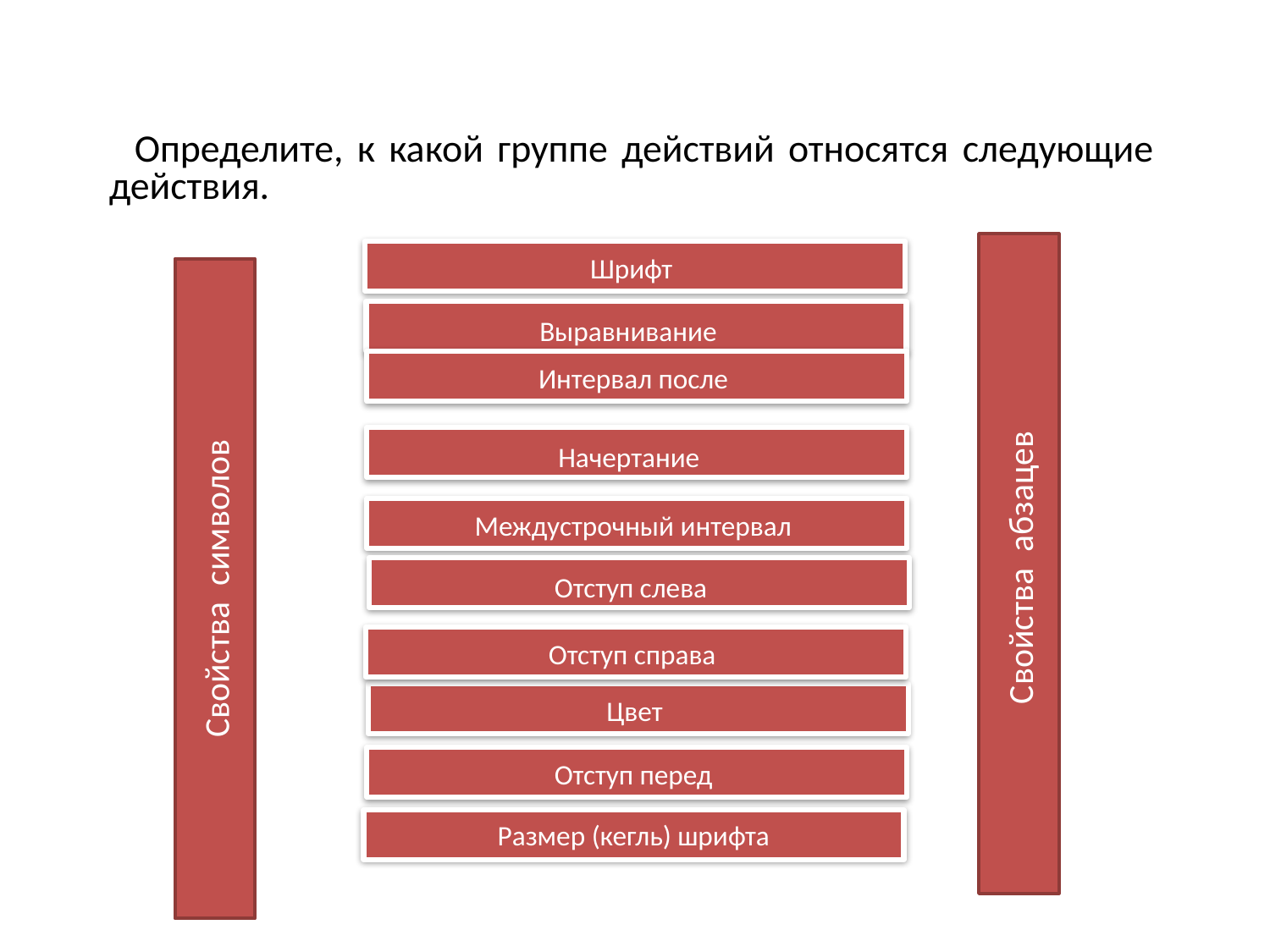

Вопросы и задания
Определите, к какой группе действий относятся следующие действия.
Шрифт
Выравнивание
Интервал после
Начертание
Междустрочный интервал
Свойства  абзацев
Свойства  символов
Отступ слева
Отступ справа
Цвет
Отступ перед
Размер (кегль) шрифта